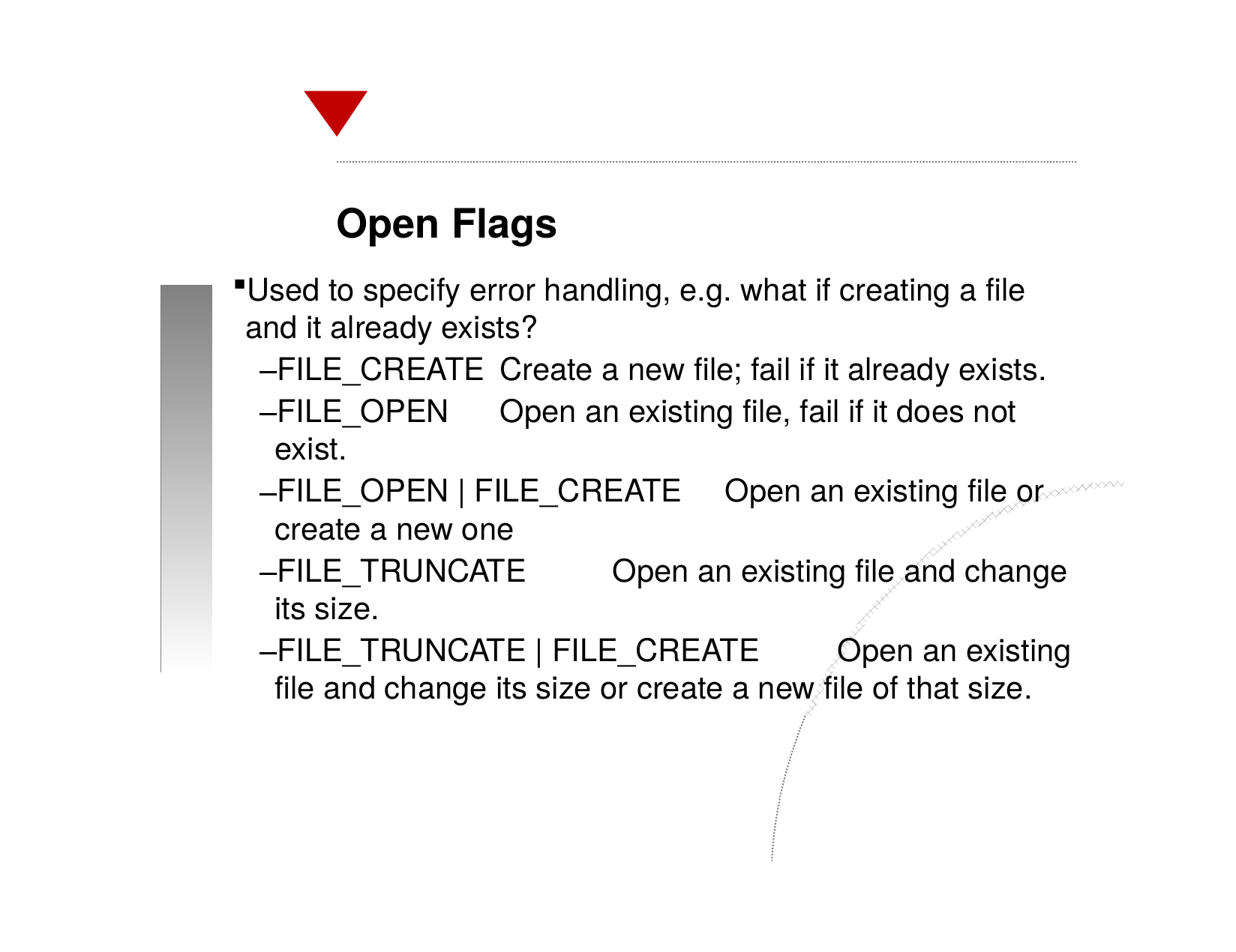

Open Flags
Used to specify error handling, e.g. what if creating a file and it already exists?
FILE_CREATE	Create a new file; fail if it already exists.
FILE_OPEN	Open an existing file, fail if it does not exist.
FILE_OPEN | FILE_CREATE	Open an existing file or create a new one
FILE_TRUNCATE	Open an existing file and change its size.
FILE_TRUNCATE | FILE_CREATE	Open an existing file and change its size or create a new file of that size.